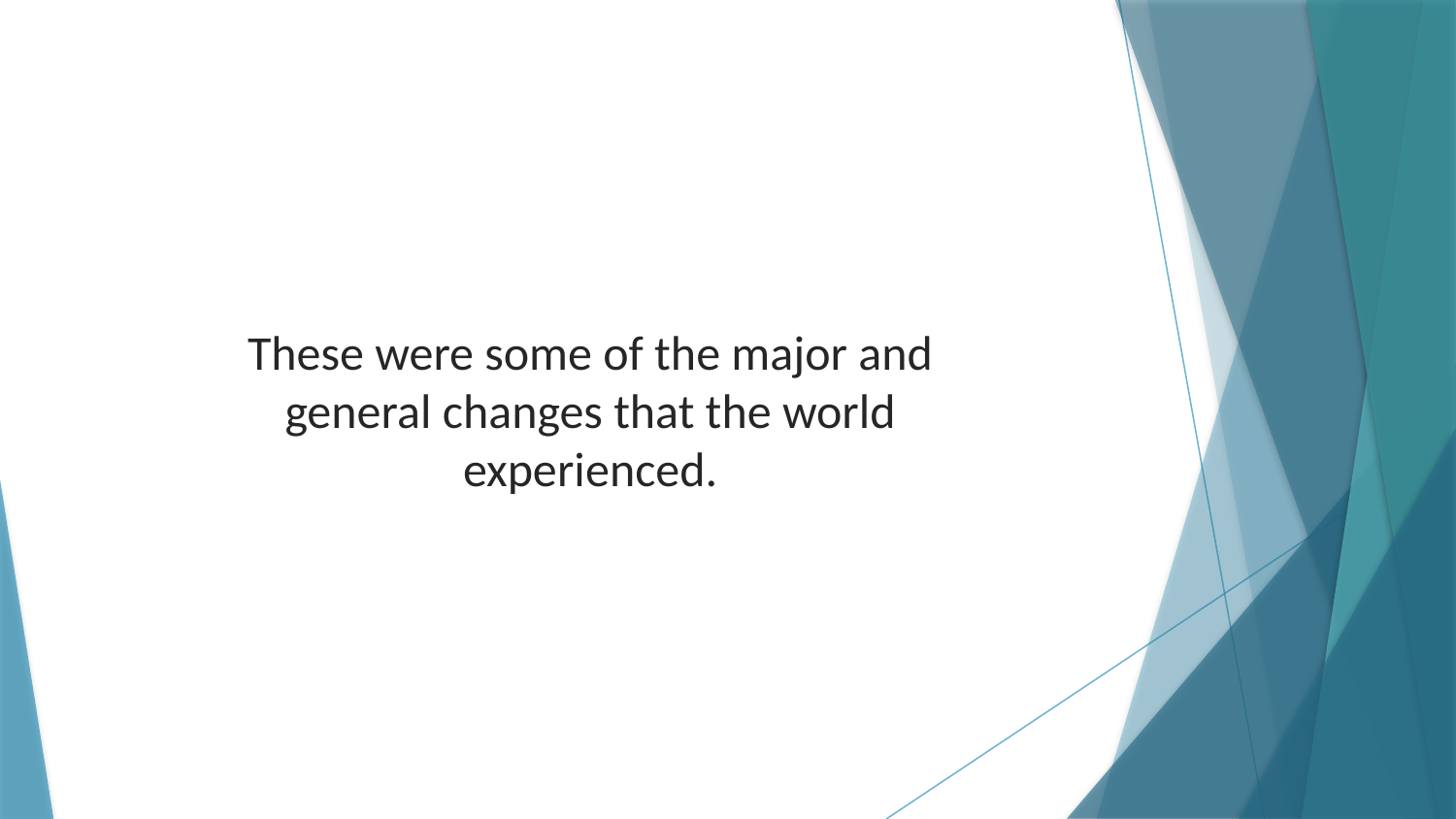

These were some of the major and general changes that the world experienced.